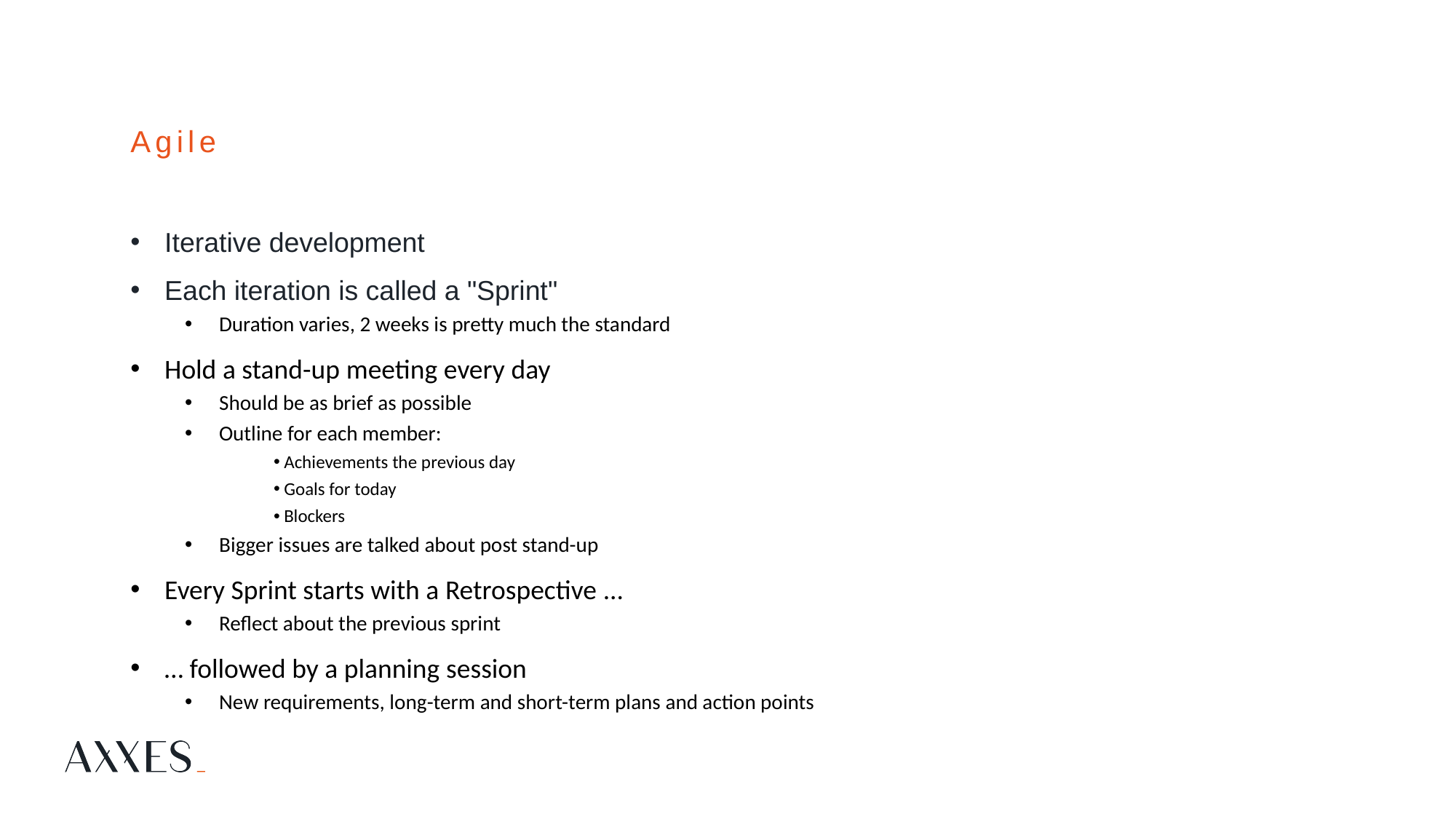

# Agile
Iterative development
Each iteration is called a "Sprint"
Duration varies, 2 weeks is pretty much the standard
Hold a stand-up meeting every day
Should be as brief as possible
Outline for each member:
 Achievements the previous day
 Goals for today
 Blockers
Bigger issues are talked about post stand-up
Every Sprint starts with a Retrospective ...
Reflect about the previous sprint
… followed by a planning session
New requirements, long-term and short-term plans and action points